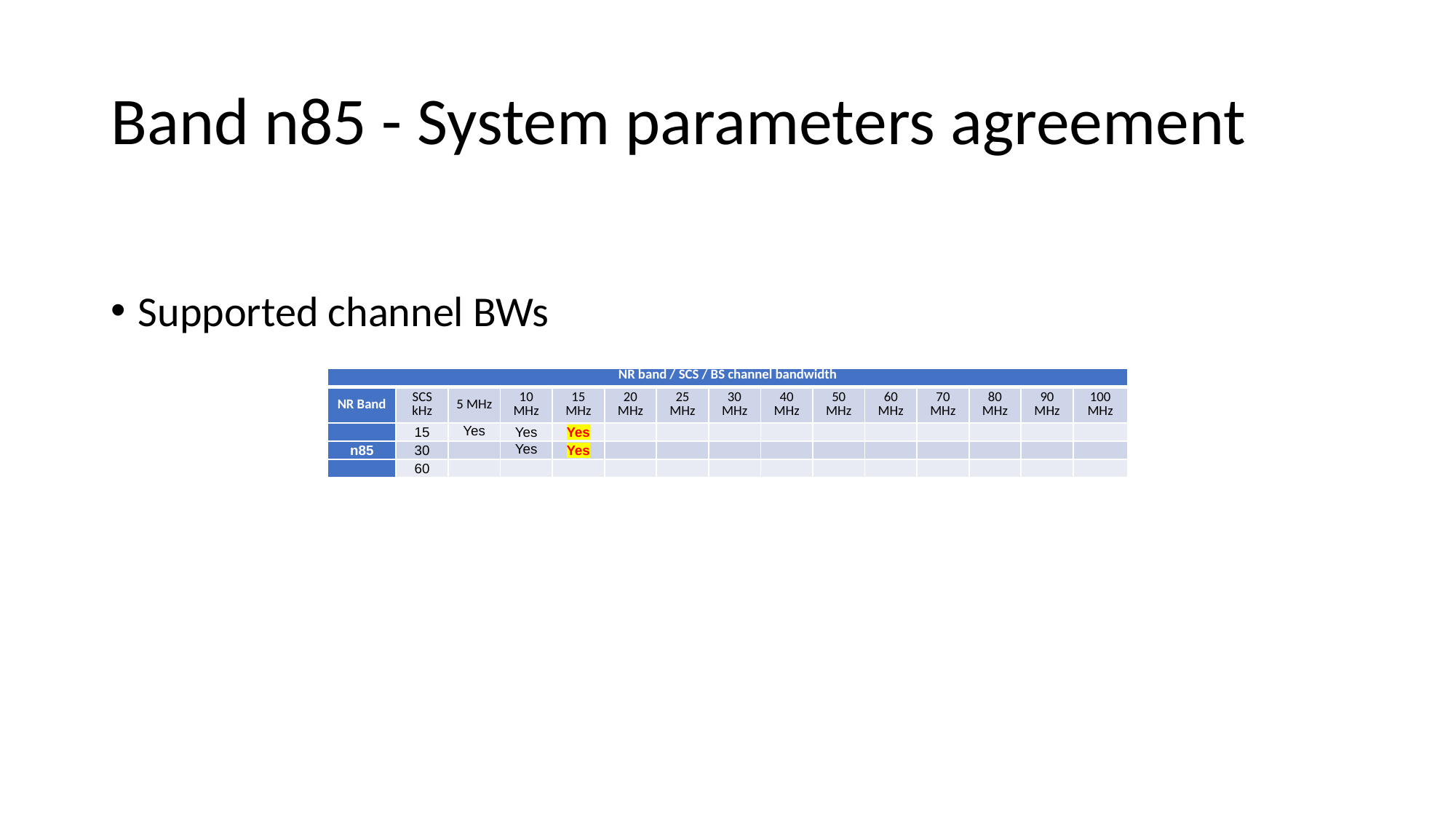

# Band n85 - System parameters agreement

Supported channel BWs

| NR band / SCS / BS channel bandwidth |  |  |  |  |  |  |  |  |  |  |  |  |  |  |
| --- | --- | --- | --- | --- | --- | --- | --- | --- | --- | --- | --- | --- | --- | --- |
| NR Band | SCS kHz | 5 MHz | 10 MHz | 15 MHz | 20 MHz | 25 MHz | 30 MHz | 40 MHz | 50 MHz | 60 MHz | 70 MHz | 80 MHz | 90 MHz | 100 MHz |
|  | 15 | Yes | Yes | Yes |  |  |  |  |  |  |  |  |  |  |
| n85 | 30 |  | Yes | Yes |  |  |  |  |  |  |  |  |  |  |
|  | 60 |  |  |  |  |  |  |  |  |  |  |  |  |  |